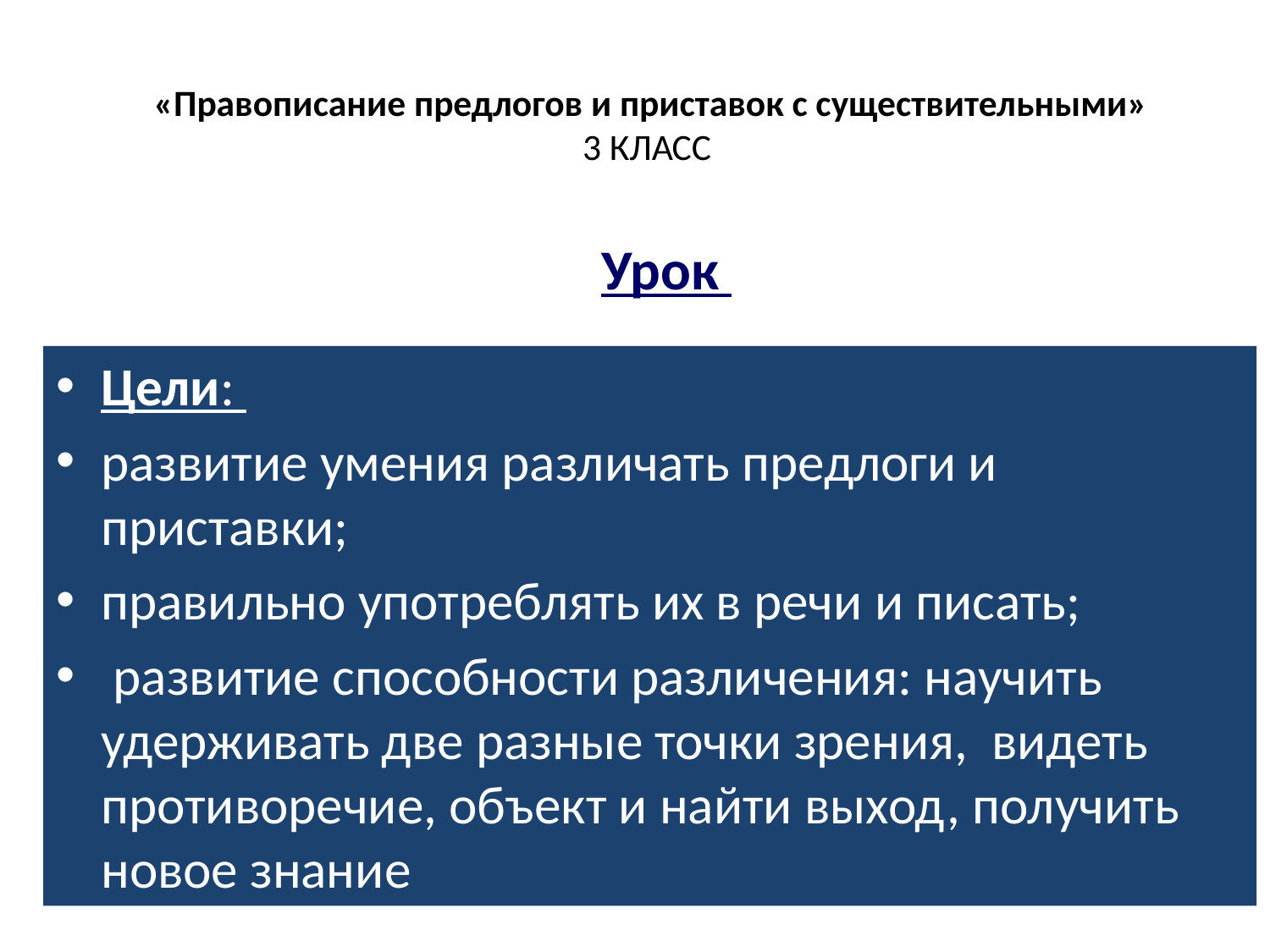

# «Правописание предлогов и приставок с существительными» 3 КЛАСС
Урок
Цели:
развитие умения различать предлоги и приставки;
правильно употреблять их в речи и писать;
 развитие способности различения: научить удерживать две разные точки зрения,  видеть противоречие, объект и найти выход, получить новое знание